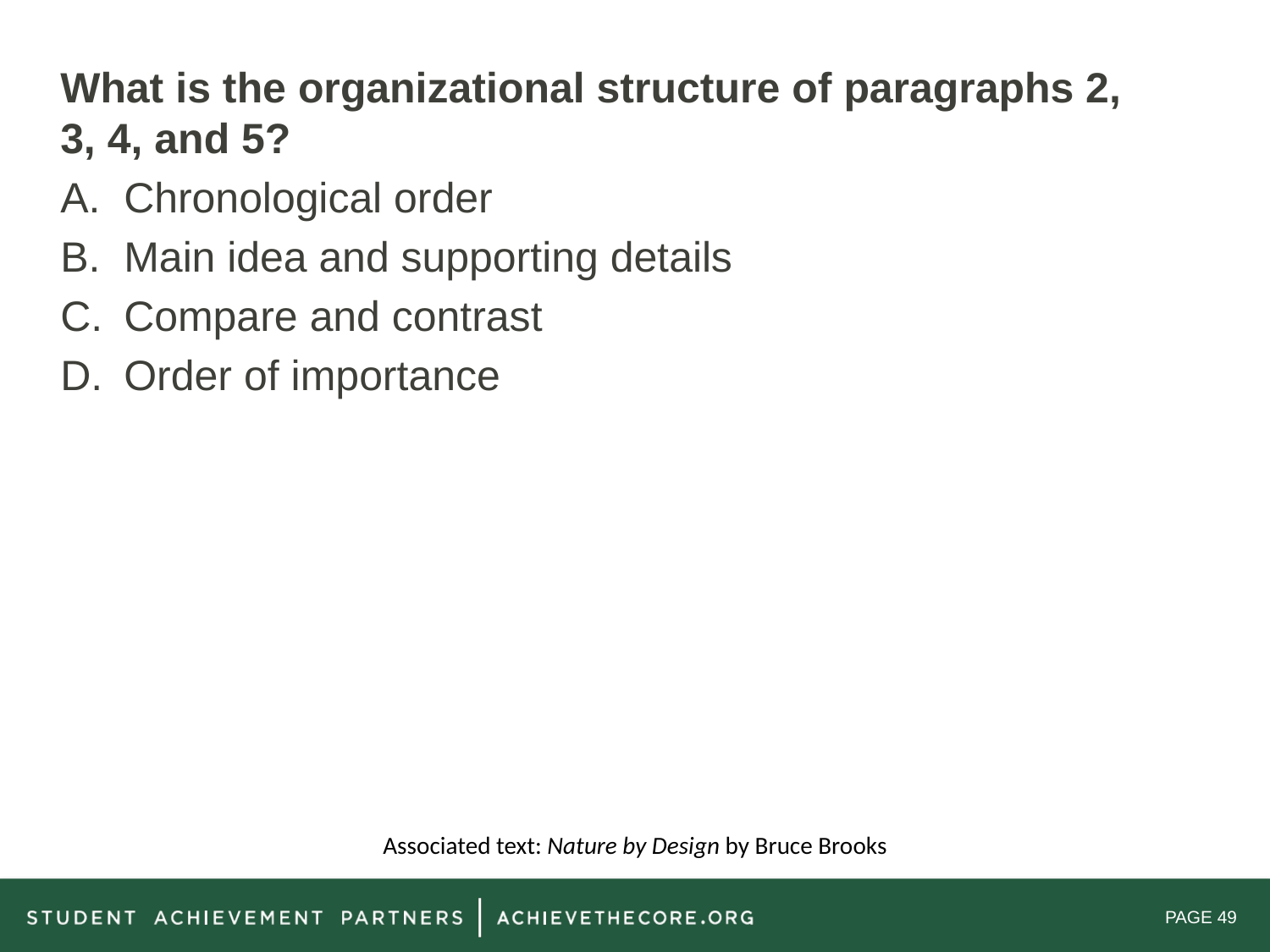

What is the organizational structure of paragraphs 2, 3, 4, and 5?
Chronological order
Main idea and supporting details
Compare and contrast
Order of importance

Associated text: Nature by Design by Bruce Brooks